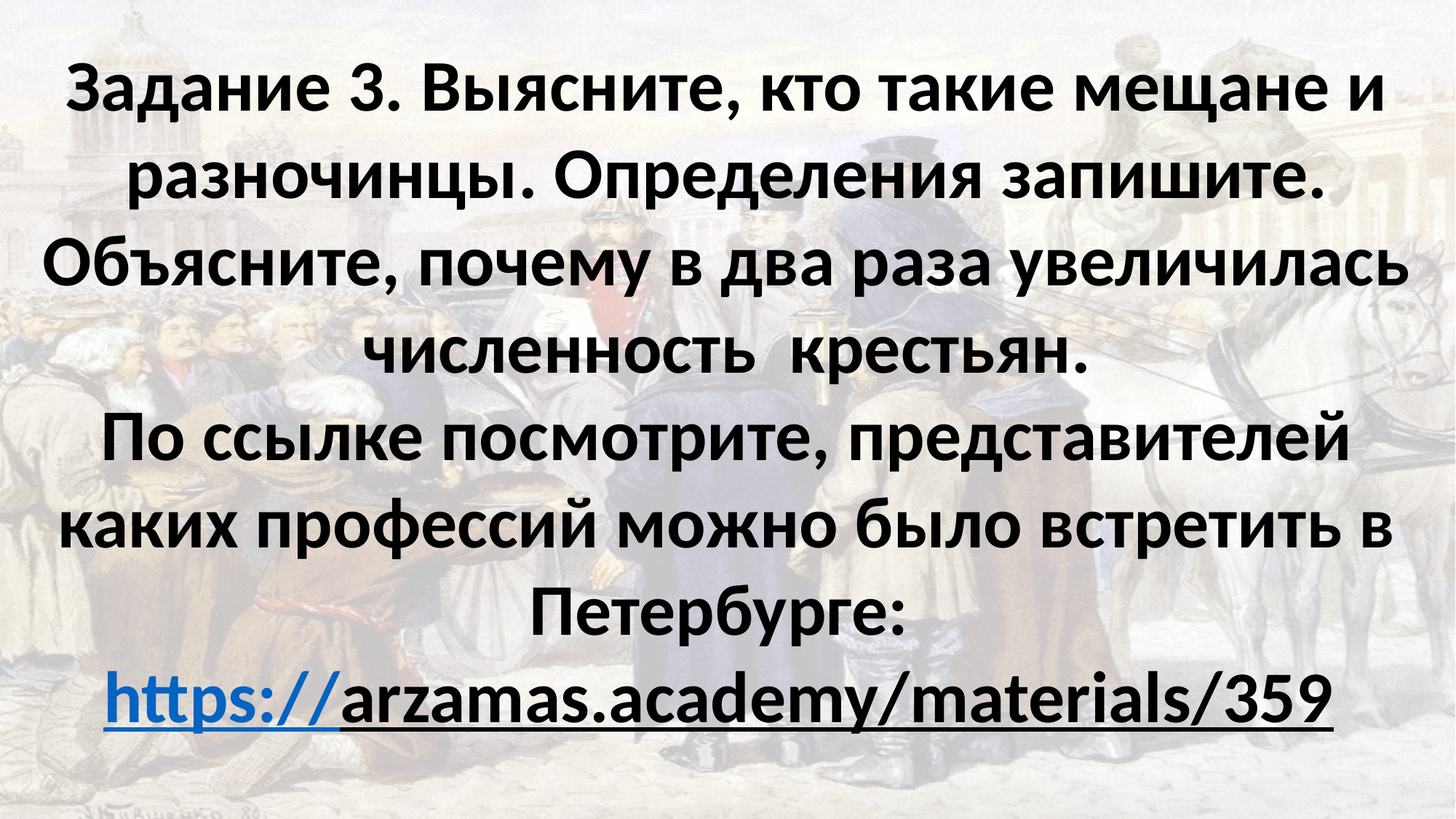

Задание 3. Выясните, кто такие мещане и разночинцы. Определения запишите. Объясните, почему в два раза увеличилась численность  крестьян.
По ссылке посмотрите, представителей каких профессий можно было встретить в Петербурге:
https://arzamas.academy/materials/359